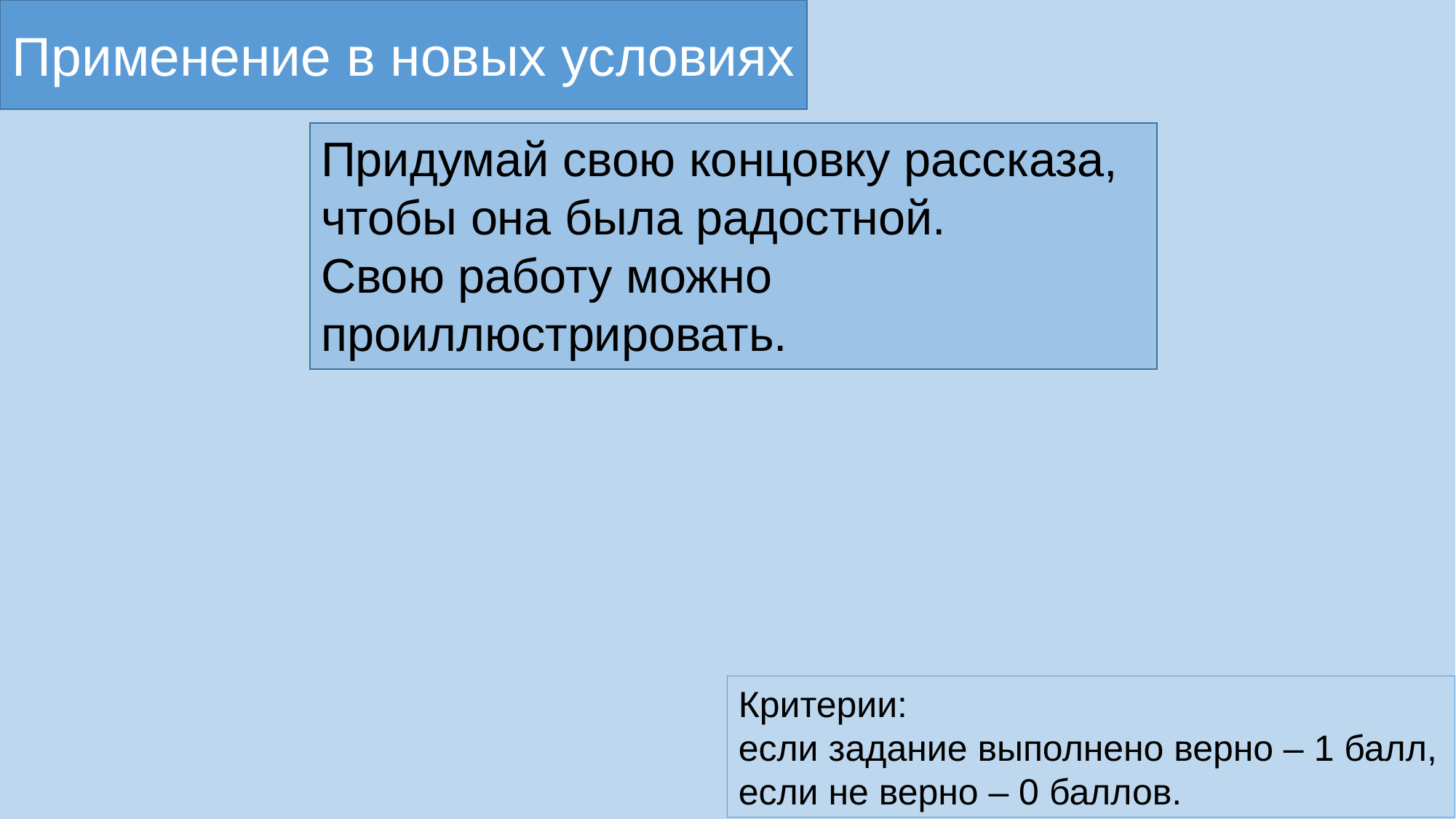

Применение в новых условиях

Придумай свою концовку рассказа, чтобы она была радостной.
Свою работу можно проиллюстрировать.
Критерии:
если задание выполнено верно – 1 балл,
если не верно – 0 баллов.